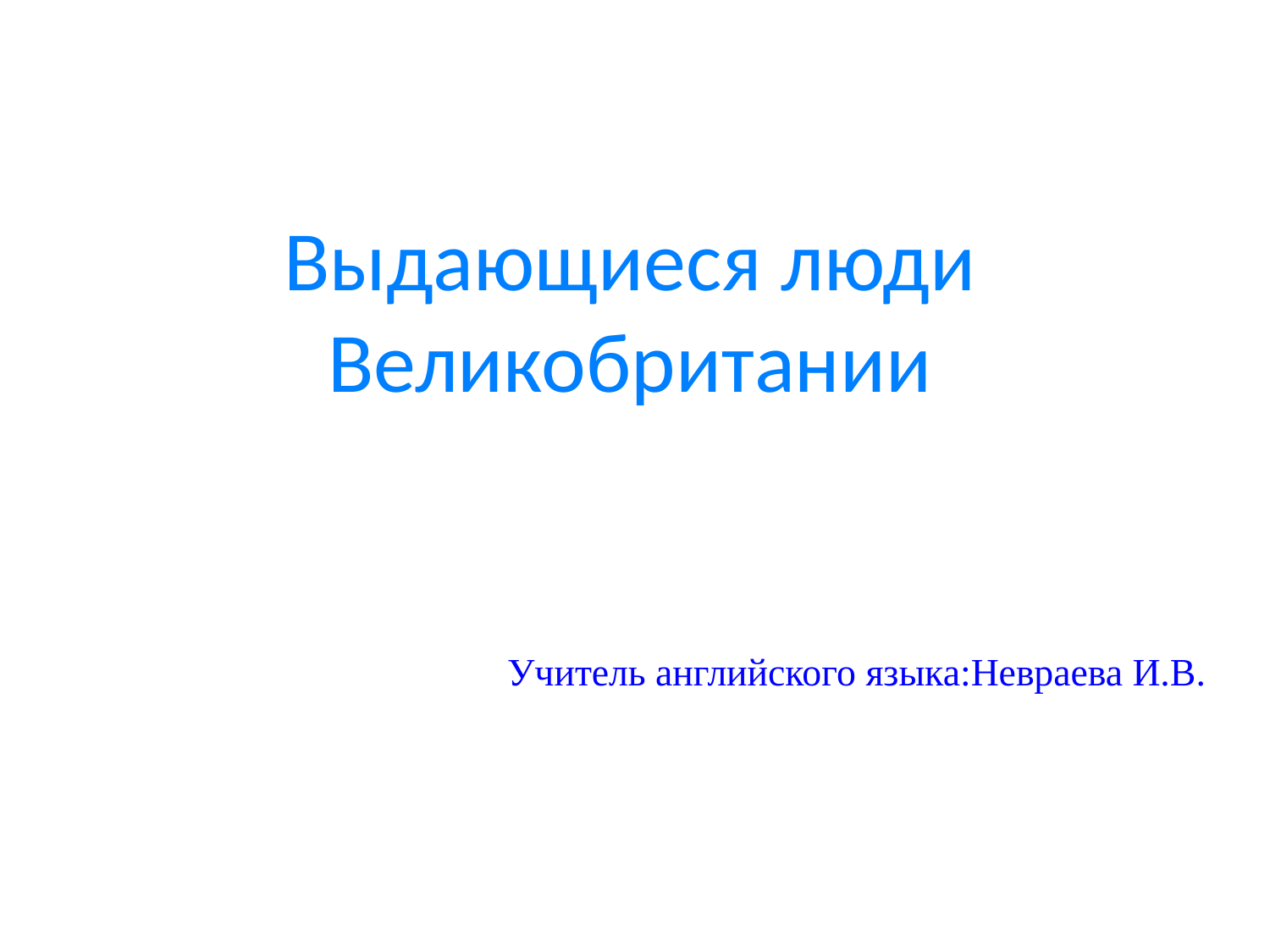

Выдающиеся люди Великобритании

Учитель английского языка:Невраева И.В.